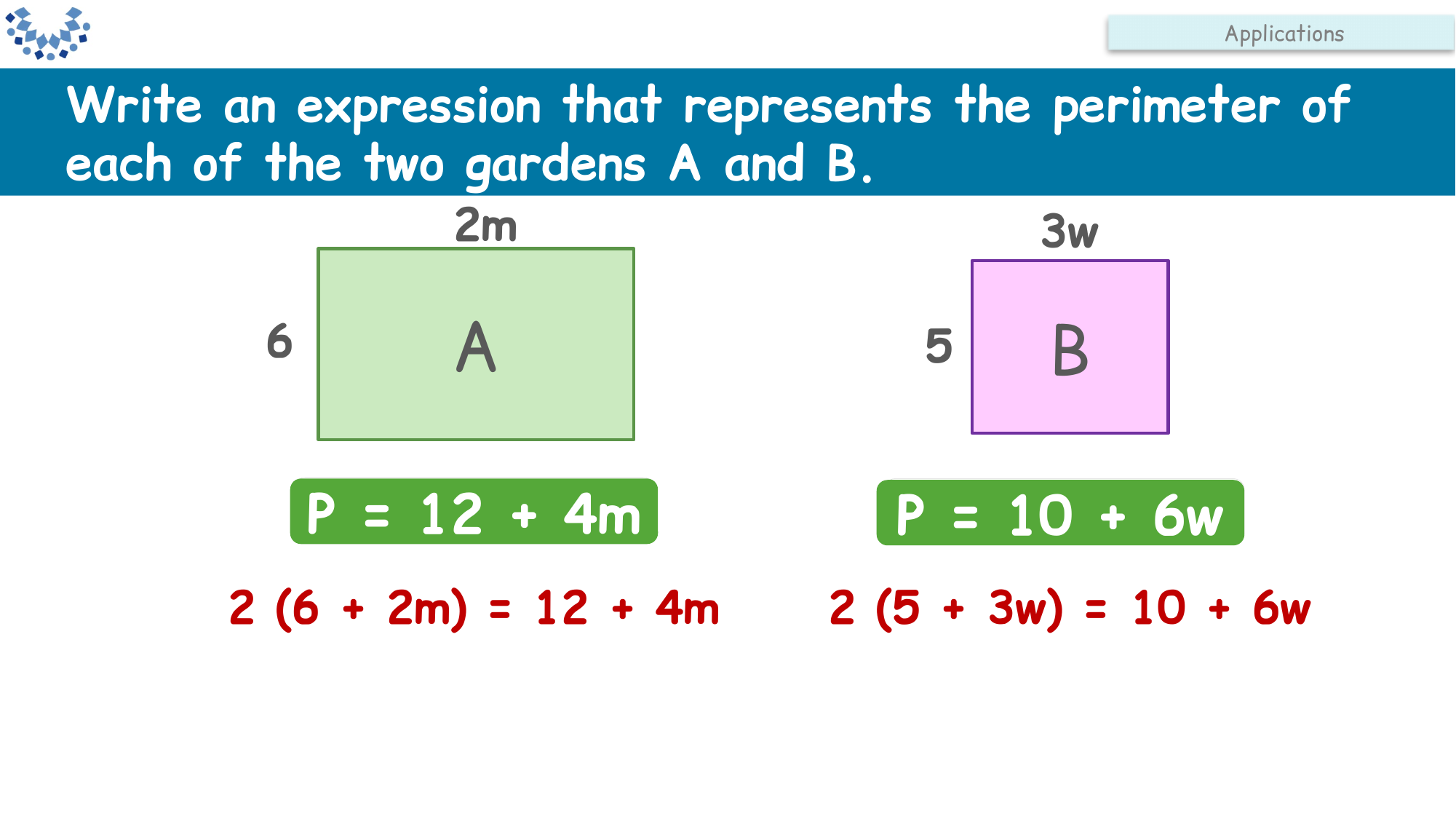

Applications
Write an expression that represents the perimeter of each of the two gardens A and B.
2m
3w
A
B
6
5
P =
P = 12 + 4m
P =
P = 10 + 6w
 2 (6 + 2m) = 12 + 4m
 2 (5 + 3w) = 10 + 6w